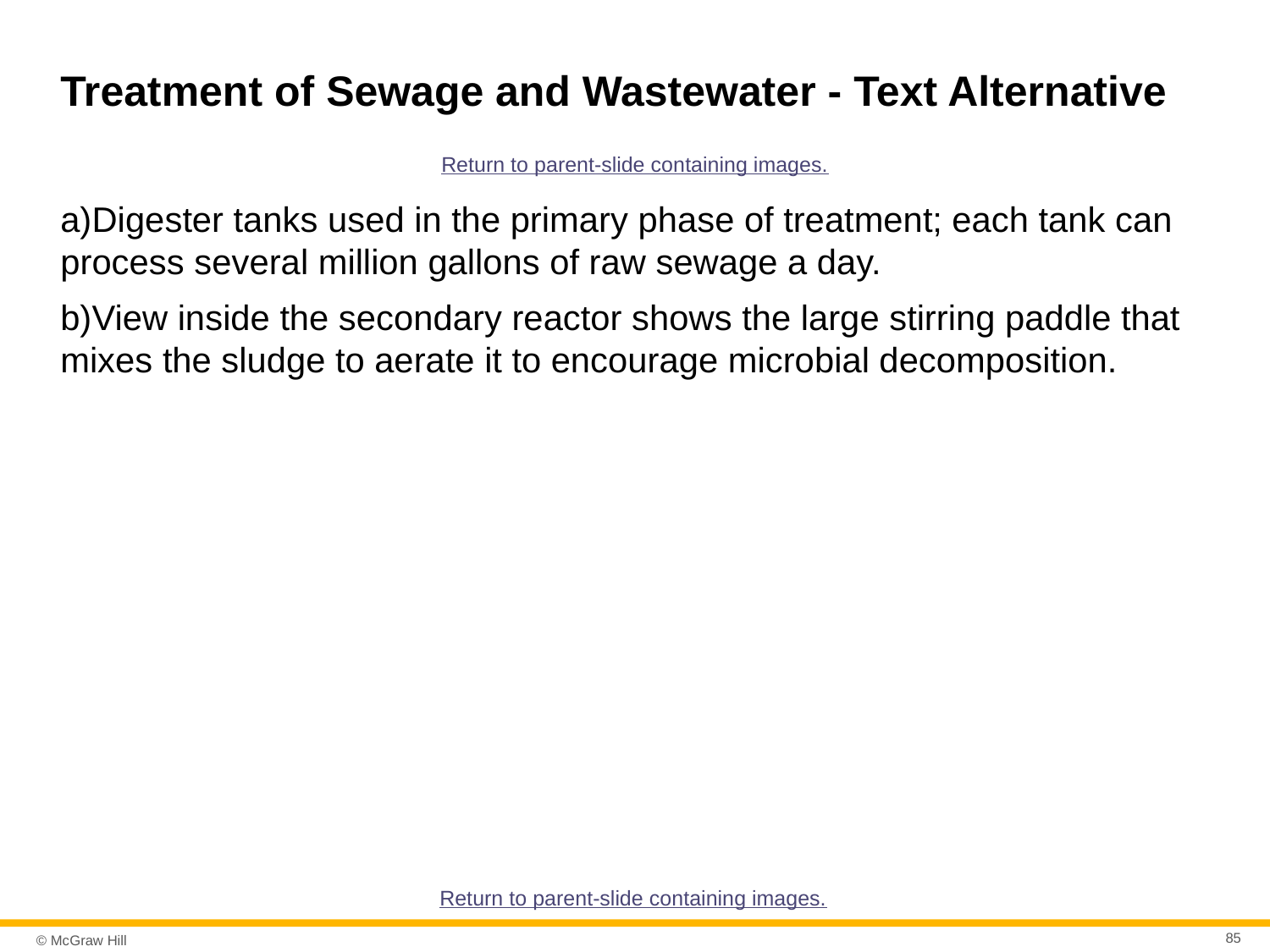

# Treatment of Sewage and Wastewater - Text Alternative
Return to parent-slide containing images.
Digester tanks used in the primary phase of treatment; each tank can process several million gallons of raw sewage a day.
View inside the secondary reactor shows the large stirring paddle that mixes the sludge to aerate it to encourage microbial decomposition.
Return to parent-slide containing images.